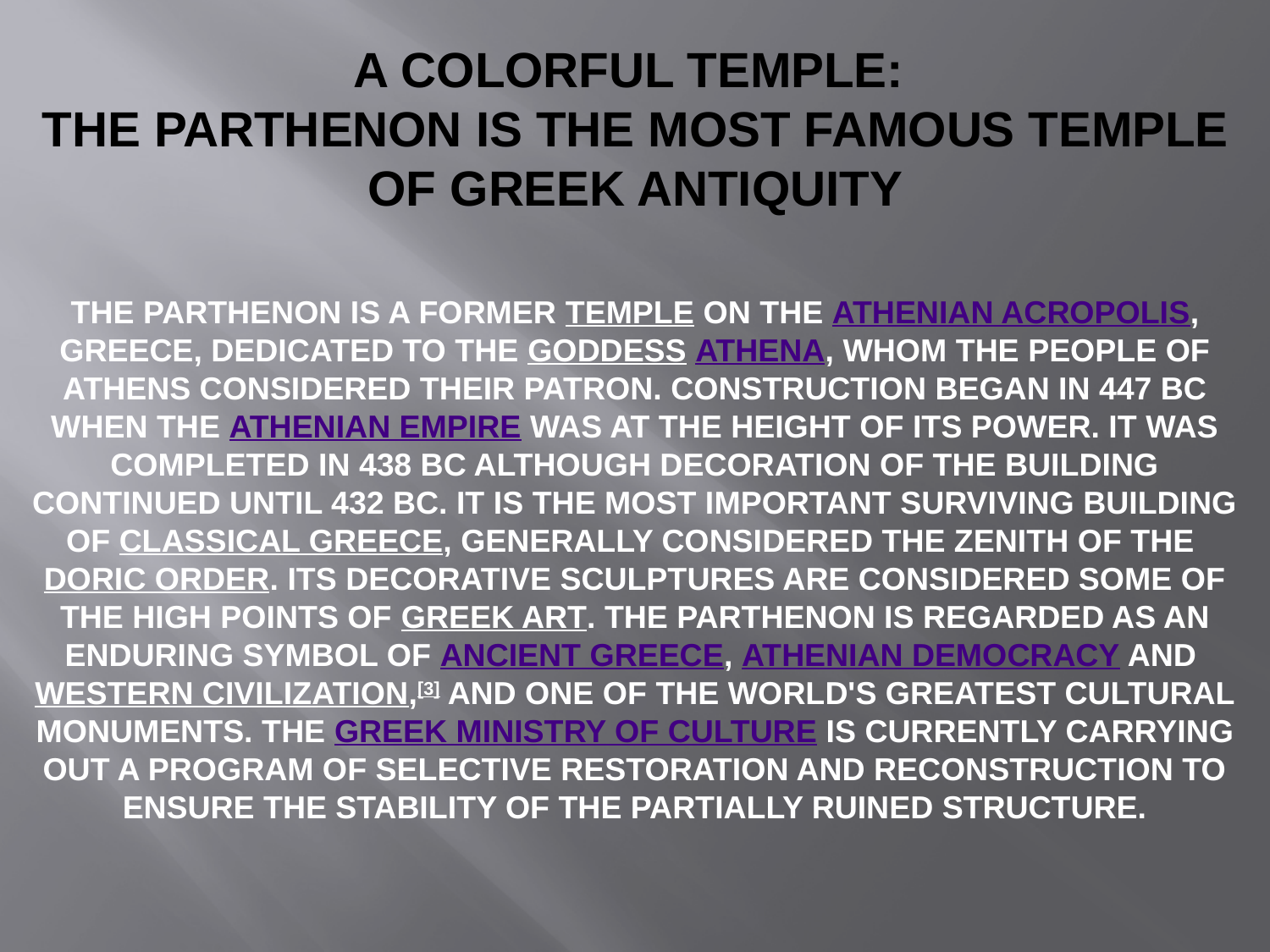

# A colorful temple: the parthenon is the most famous temple of Greek antiquity
The Parthenon is a former temple on the Athenian Acropolis, Greece, dedicated to the goddess Athena, whom the people of Athens considered their patron. Construction began in 447 BC when the Athenian Empire was at the height of its power. It was completed in 438 BC although decoration of the building continued until 432 BC. It is the most important surviving building of Classical Greece, generally considered the zenith of the Doric order. Its decorative sculptures are considered some of the high points of Greek art. The Parthenon is regarded as an enduring symbol of Ancient Greece, Athenian democracy and western civilization,[3] and one of the world's greatest cultural monuments. The Greek Ministry of Culture is currently carrying out a program of selective restoration and reconstruction to ensure the stability of the partially ruined structure.